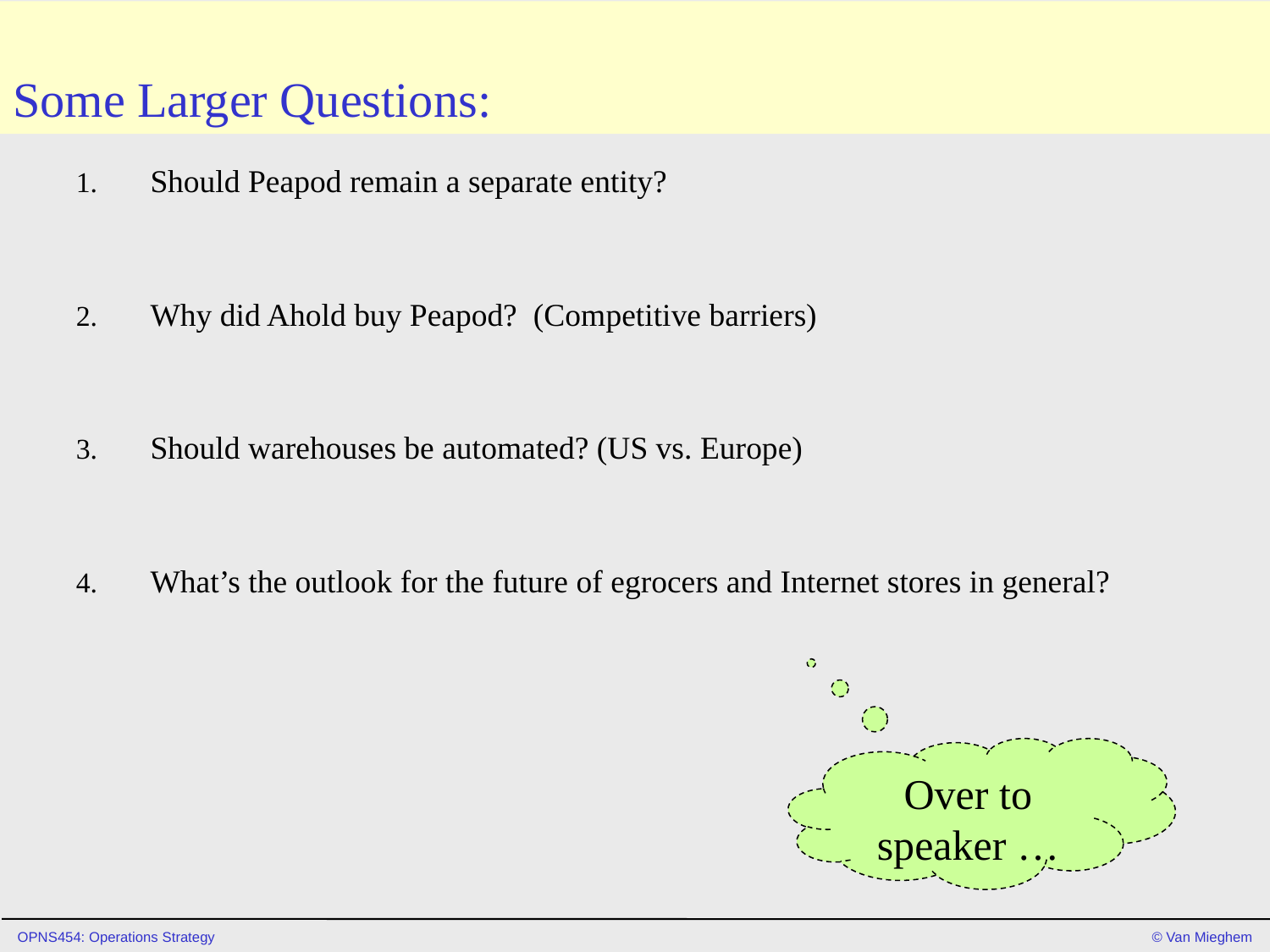

# Some Larger Questions:
Should Peapod remain a separate entity?

Why did Ahold buy Peapod?  (Competitive barriers)

Should warehouses be automated? (US vs. Europe)

What’s the outlook for the future of egrocers and Internet stores in general?
Over to speaker …